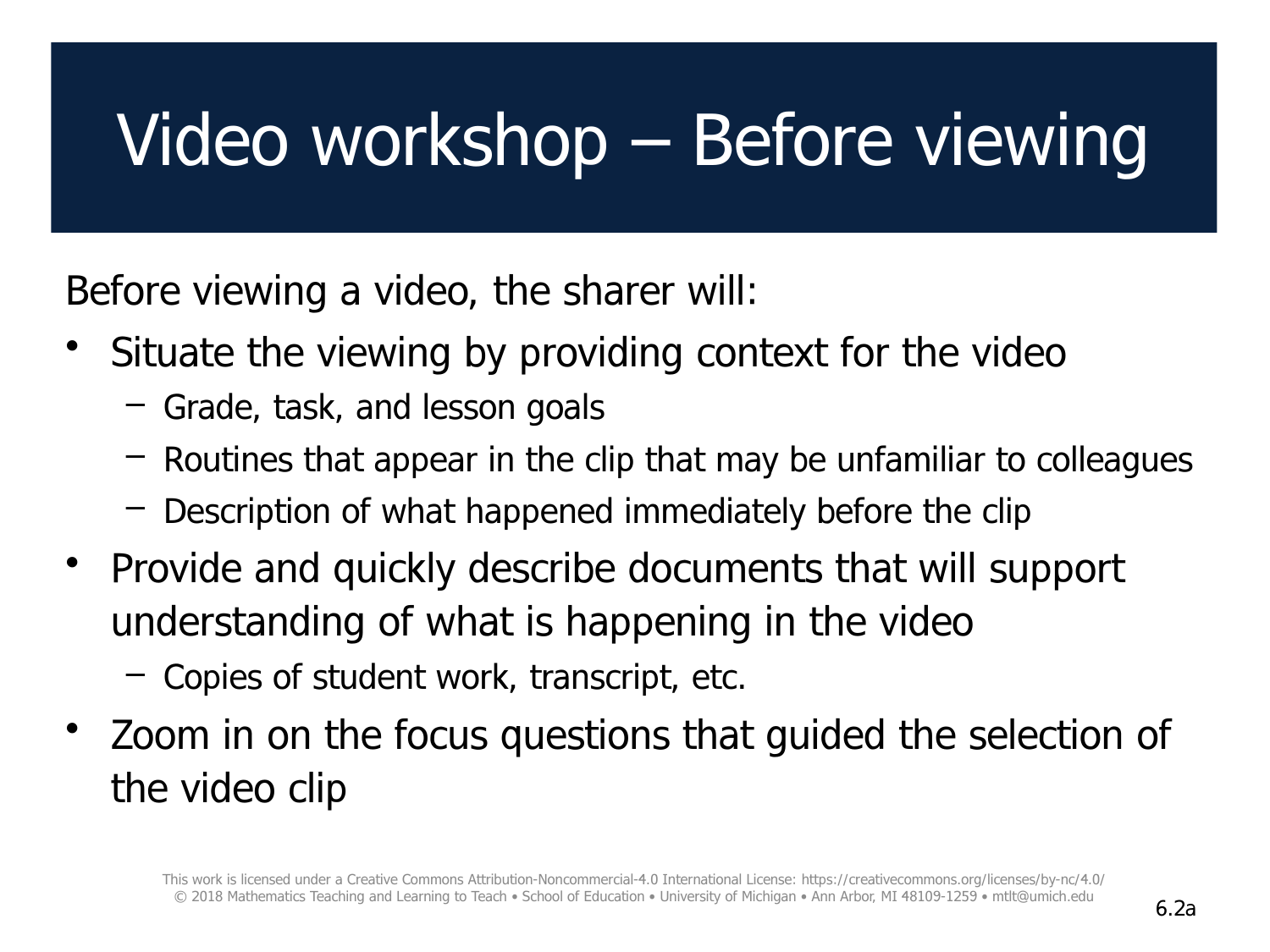

# Video workshop – Before viewing
Before viewing a video, the sharer will:
Situate the viewing by providing context for the video
Grade, task, and lesson goals
Routines that appear in the clip that may be unfamiliar to colleagues
Description of what happened immediately before the clip
Provide and quickly describe documents that will support understanding of what is happening in the video
Copies of student work, transcript, etc.
Zoom in on the focus questions that guided the selection of the video clip
This work is licensed under a Creative Commons Attribution-Noncommercial-4.0 International License: https://creativecommons.org/licenses/by-nc/4.0/
© 2018 Mathematics Teaching and Learning to Teach • School of Education • University of Michigan • Ann Arbor, MI 48109-1259 • mtlt@umich.edu
6.2a